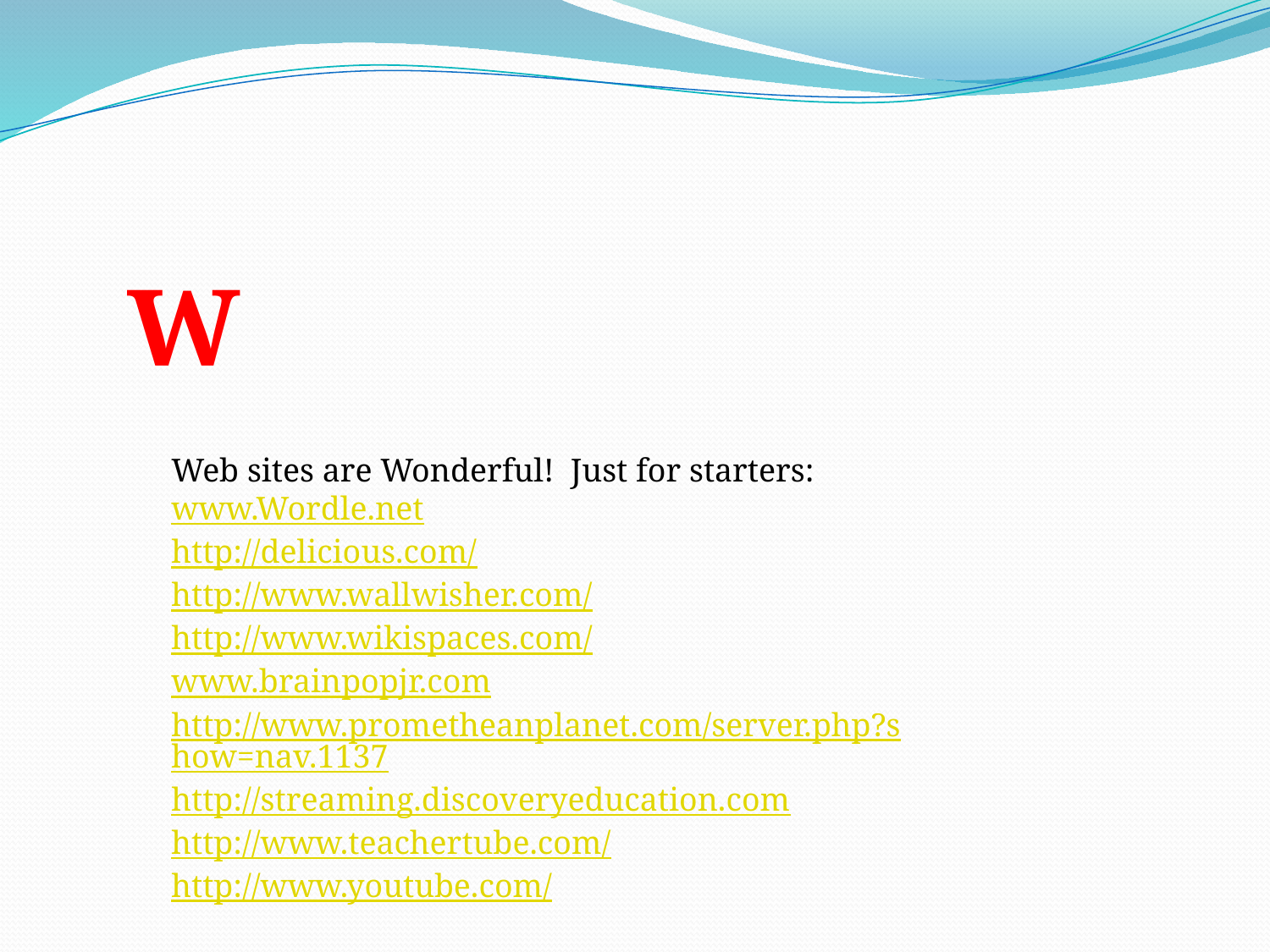

W
Web sites are Wonderful!  Just for starters:
www.Wordle.net
http://delicious.com/
http://www.wallwisher.com/
http://www.wikispaces.com/
www.brainpopjr.com
http://www.prometheanplanet.com/server.php?show=nav.1137
http://streaming.discoveryeducation.com
http://www.teachertube.com/
http://www.youtube.com/